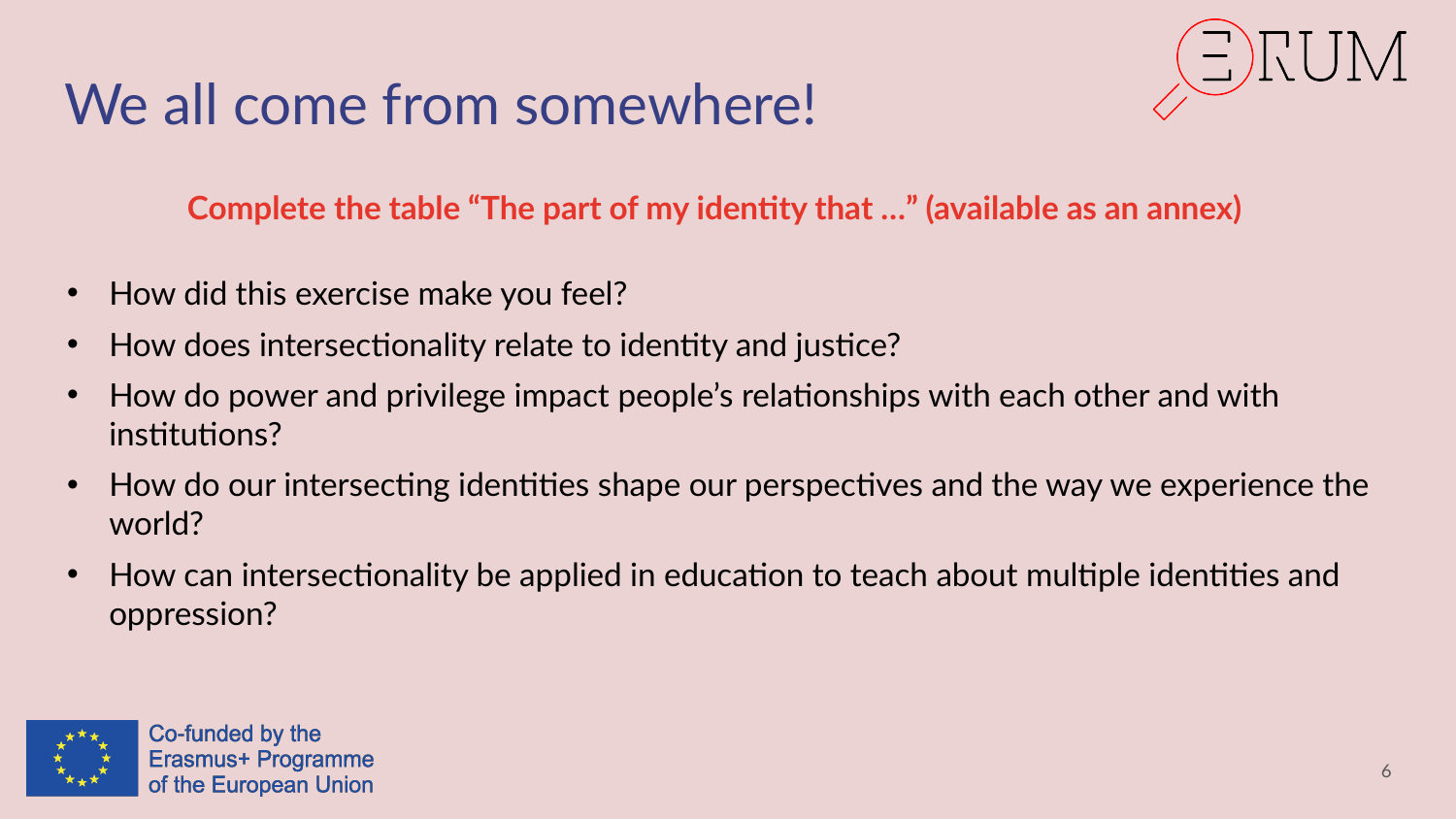

# We all come from somewhere!
Complete the table “The part of my identity that …” (available as an annex)

How did this exercise make you feel?
How does intersectionality relate to identity and justice?
How do power and privilege impact people’s relationships with each other and with institutions?
How do our intersecting identities shape our perspectives and the way we experience the world?
How can intersectionality be applied in education to teach about multiple identities and oppression?
6